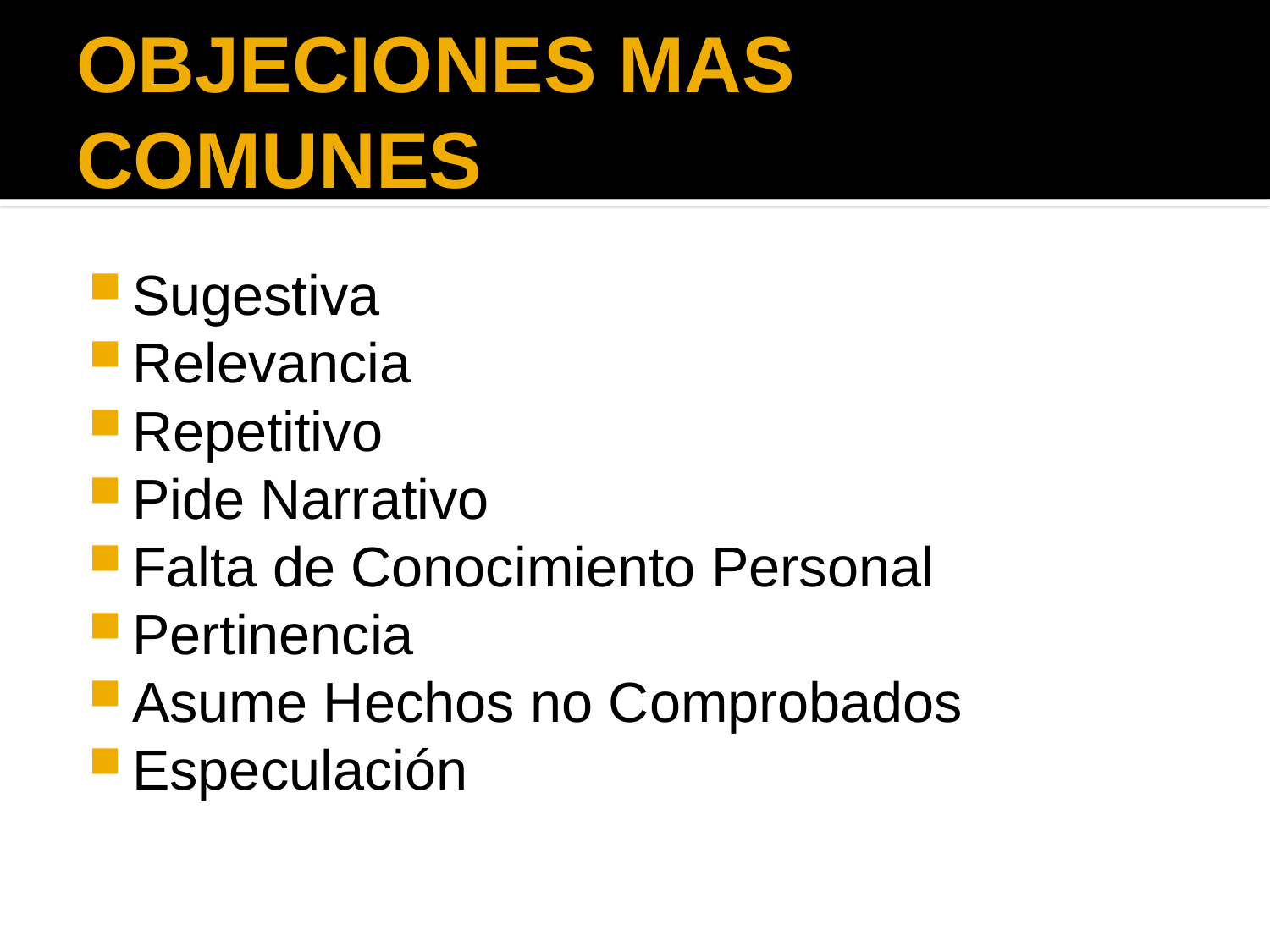

# OBJECIONES MAS COMUNES
Sugestiva
Relevancia
Repetitivo
Pide Narrativo
Falta de Conocimiento Personal
Pertinencia
Asume Hechos no Comprobados
Especulación